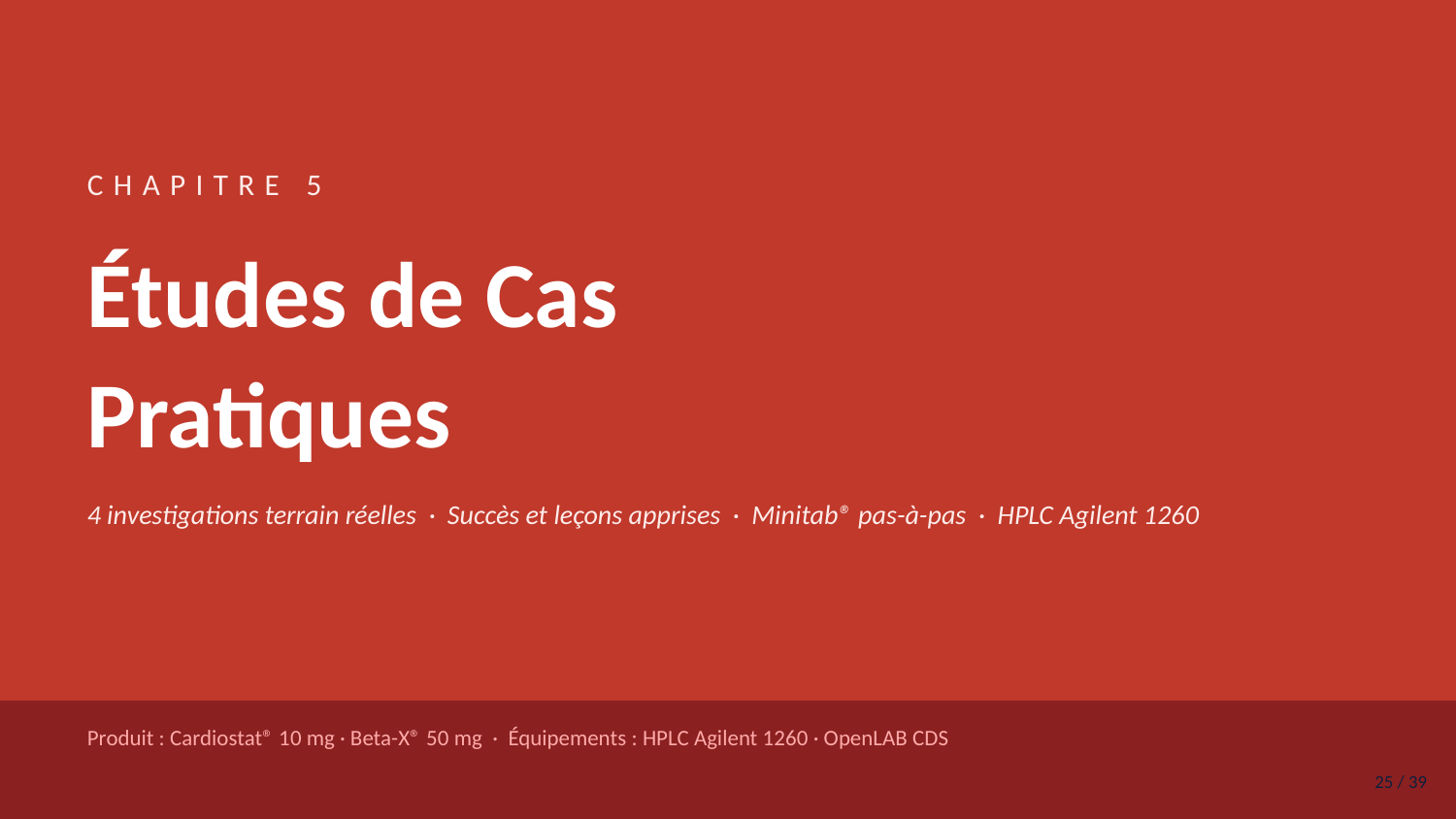

CHAPITRE 5
Études de Cas
Pratiques
4 investigations terrain réelles  ·  Succès et leçons apprises  ·  Minitab® pas-à-pas  ·  HPLC Agilent 1260

Produit : Cardiostat® 10 mg · Beta-X® 50 mg  ·  Équipements : HPLC Agilent 1260 · OpenLAB CDS
25 / 39